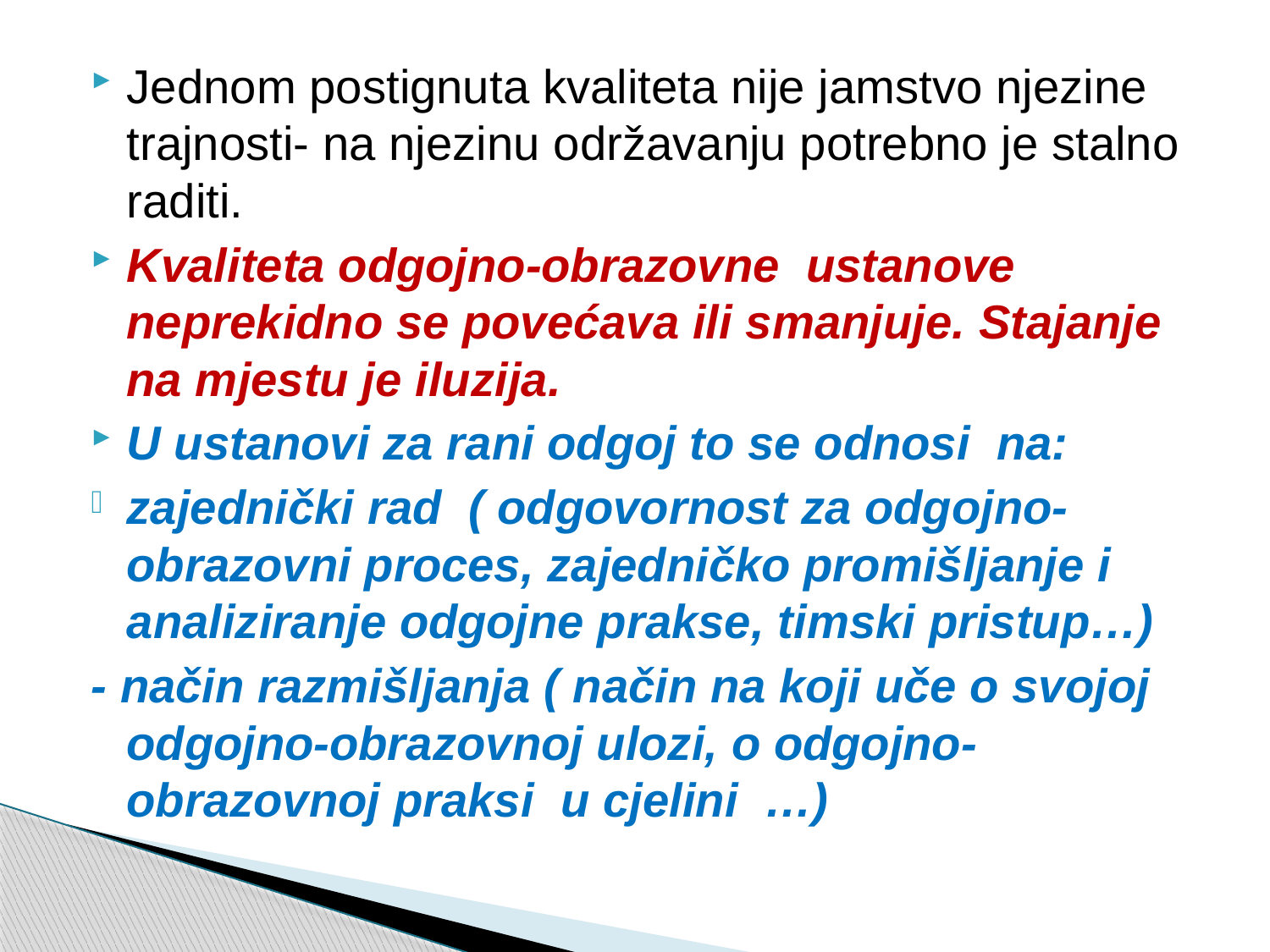

Jednom postignuta kvaliteta nije jamstvo njezine trajnosti- na njezinu održavanju potrebno je stalno raditi.
Kvaliteta odgojno-obrazovne  ustanove neprekidno se povećava ili smanjuje. Stajanje na mjestu je iluzija.
U ustanovi za rani odgoj to se odnosi  na:
zajednički rad  ( odgovornost za odgojno-obrazovni proces, zajedničko promišljanje i analiziranje odgojne prakse, timski pristup…)
- način razmišljanja ( način na koji uče o svojoj odgojno-obrazovnoj ulozi, o odgojno-obrazovnoj praksi  u cjelini  …)